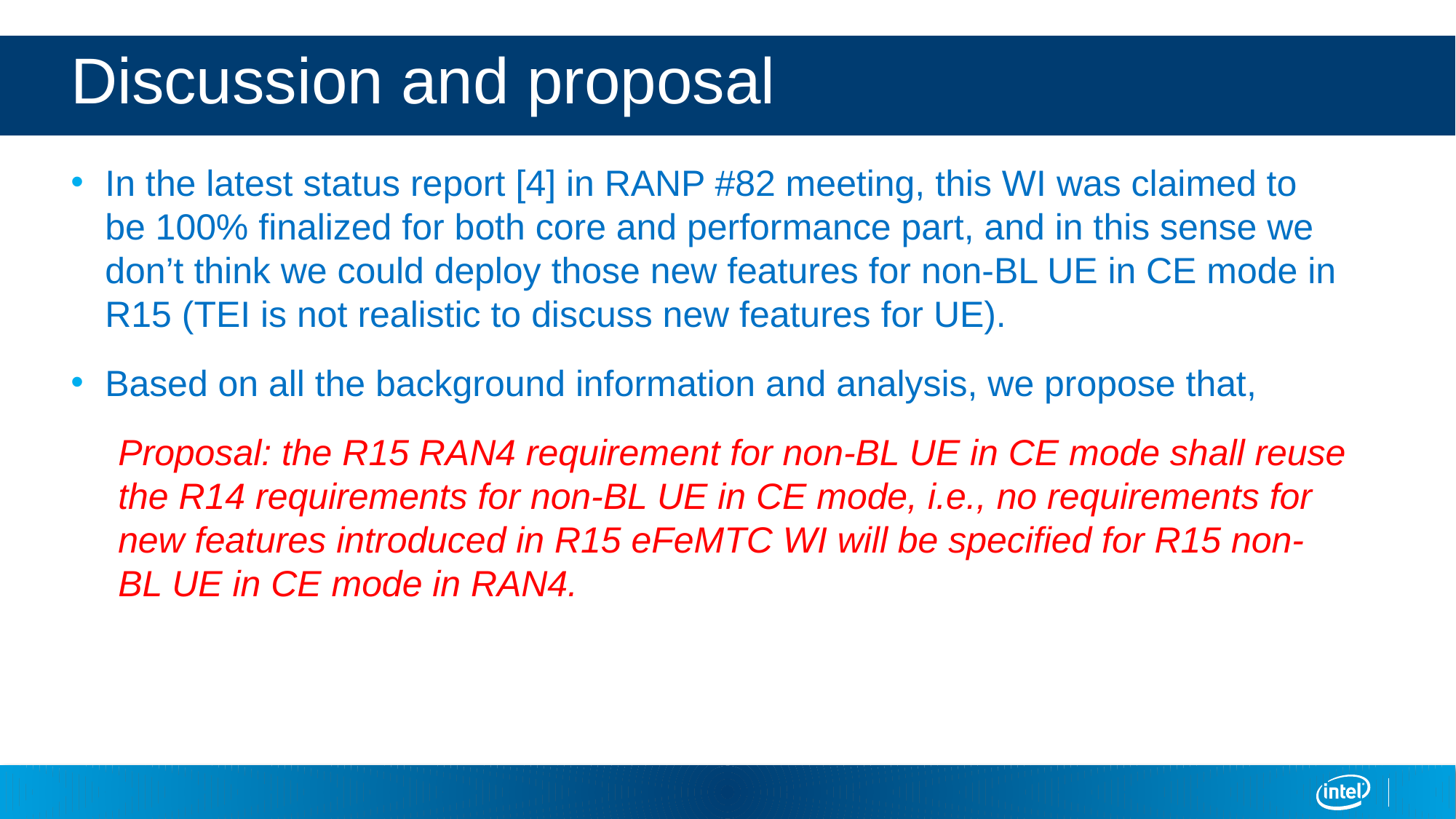

# Discussion and proposal
In the latest status report [4] in RANP #82 meeting, this WI was claimed to be 100% finalized for both core and performance part, and in this sense we don’t think we could deploy those new features for non-BL UE in CE mode in R15 (TEI is not realistic to discuss new features for UE).
Based on all the background information and analysis, we propose that,
Proposal: the R15 RAN4 requirement for non-BL UE in CE mode shall reuse the R14 requirements for non-BL UE in CE mode, i.e., no requirements for new features introduced in R15 eFeMTC WI will be specified for R15 non-BL UE in CE mode in RAN4.